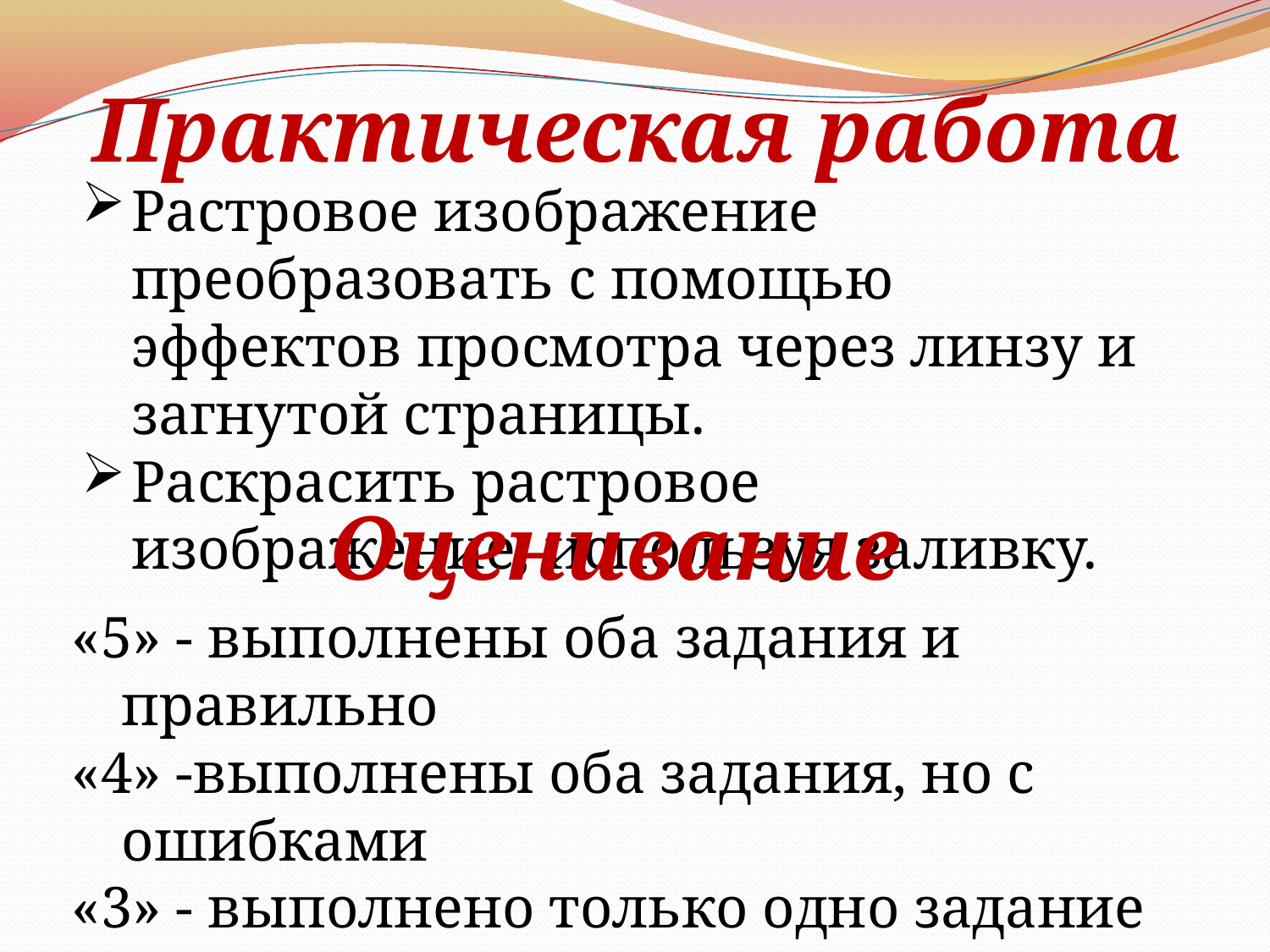

Практическая работа
Растровое изображение преобразовать с помощью эффектов просмотра через линзу и загнутой страницы.
Раскрасить растровое изображение, используя заливку.
Оценивание
«5» - выполнены оба задания и правильно
«4» -выполнены оба задания, но с ошибками
«3» - выполнено только одно задание